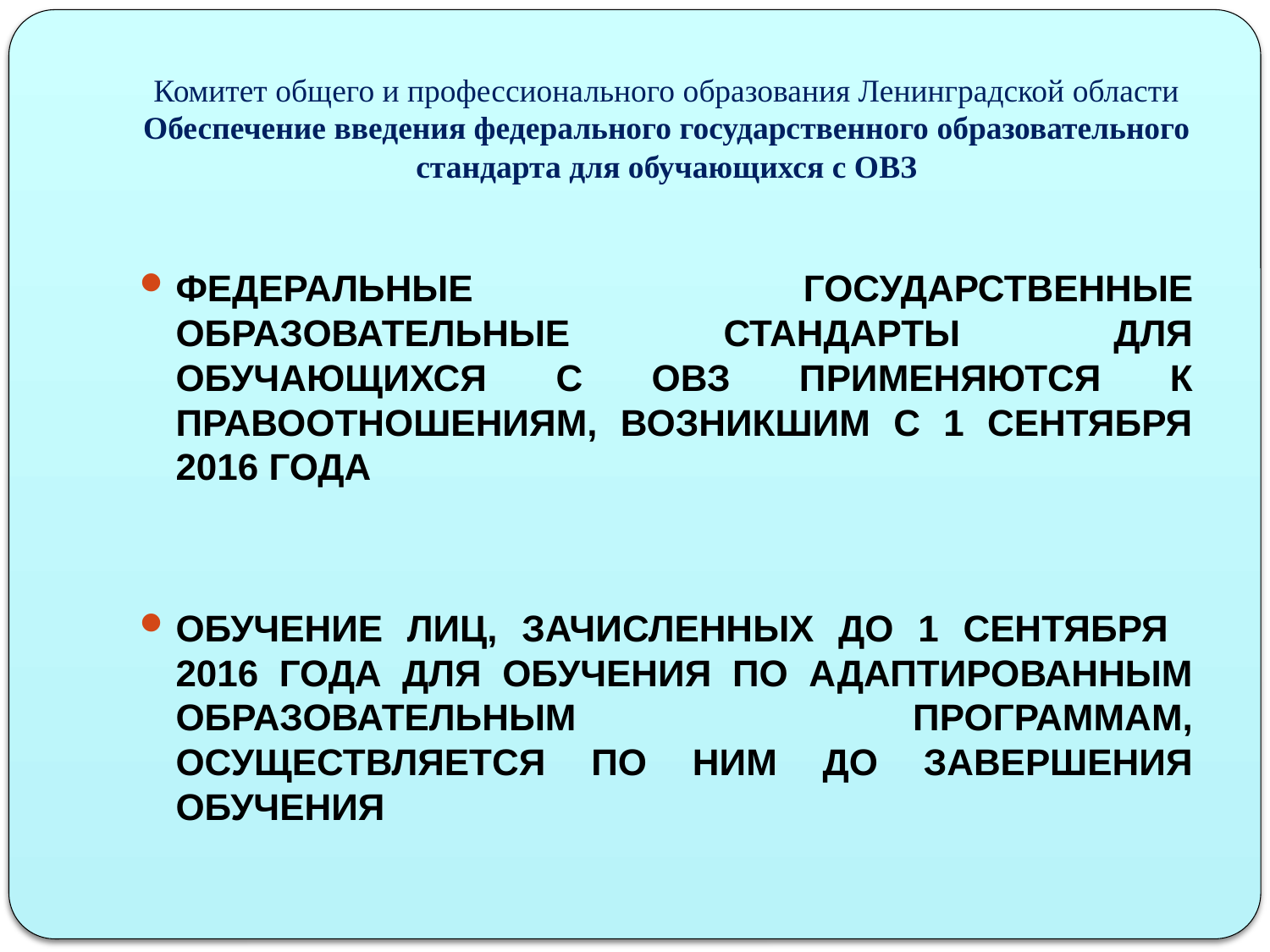

# Комитет общего и профессионального образования Ленинградской области Обеспечение введения федерального государственного образовательного стандарта для обучающихся с ОВЗ

ФЕДЕРАЛЬНЫЕ ГОСУДАРСТВЕННЫЕ ОБРАЗОВАТЕЛЬНЫЕ СТАНДАРТЫ ДЛЯ ОБУЧАЮЩИХСЯ С ОВЗ ПРИМЕНЯЮТСЯ К ПРАВООТНОШЕНИЯМ, ВОЗНИКШИМ С 1 СЕНТЯБРЯ 2016 ГОДА

ОБУЧЕНИЕ ЛИЦ, ЗАЧИСЛЕННЫХ ДО 1 СЕНТЯБРЯ
2016 ГОДА ДЛЯ ОБУЧЕНИЯ ПО АДАПТИРОВАННЫМ ОБРАЗОВАТЕЛЬНЫМ ПРОГРАММАМ, ОСУЩЕСТВЛЯЕТСЯ ПО НИМ ДО ЗАВЕРШЕНИЯ ОБУЧЕНИЯ